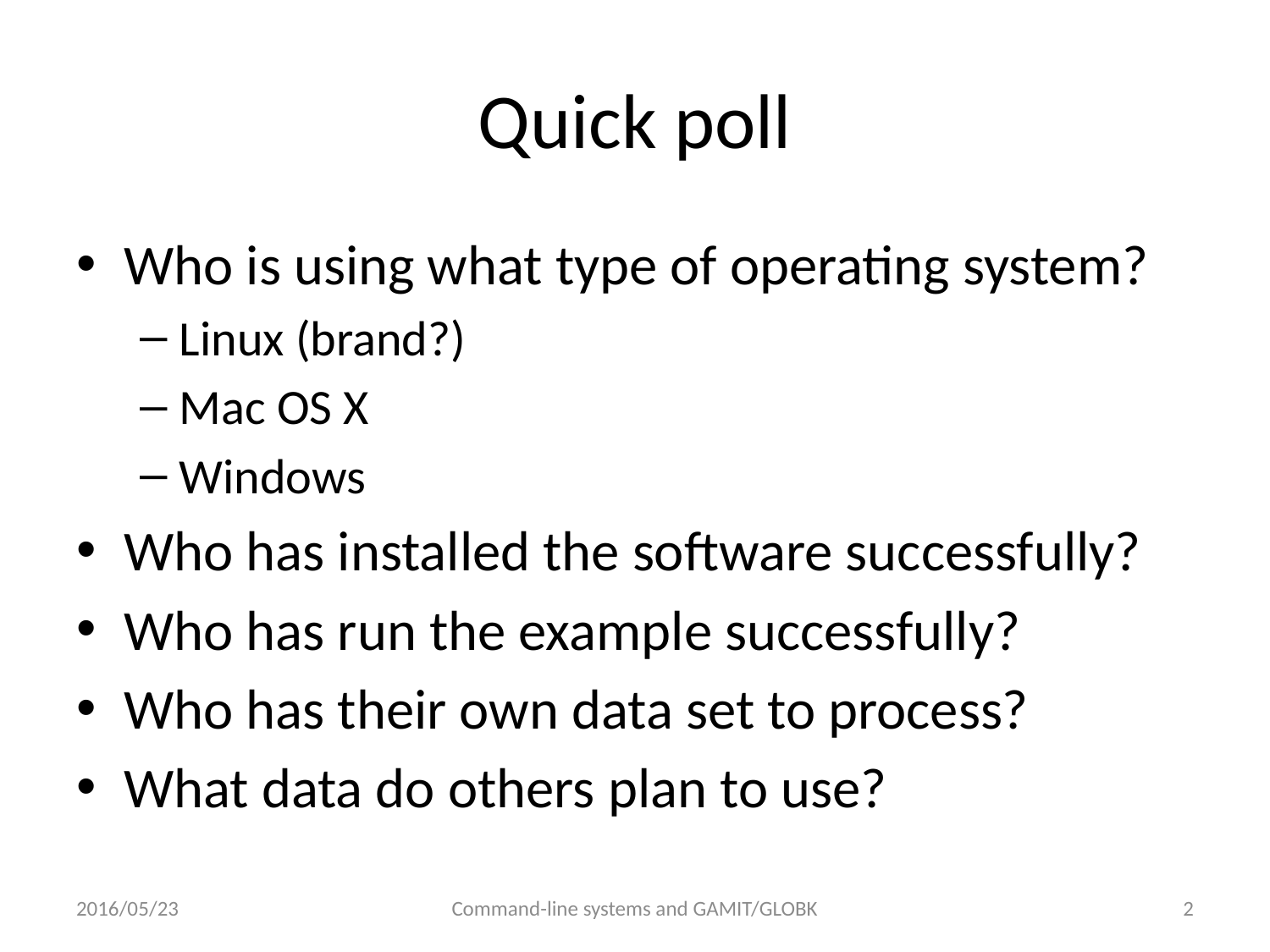

# Quick poll
Who is using what type of operating system?
Linux (brand?)
Mac OS X
Windows
Who has installed the software successfully?
Who has run the example successfully?
Who has their own data set to process?
What data do others plan to use?
2016/05/23
Command-line systems and GAMIT/GLOBK
2